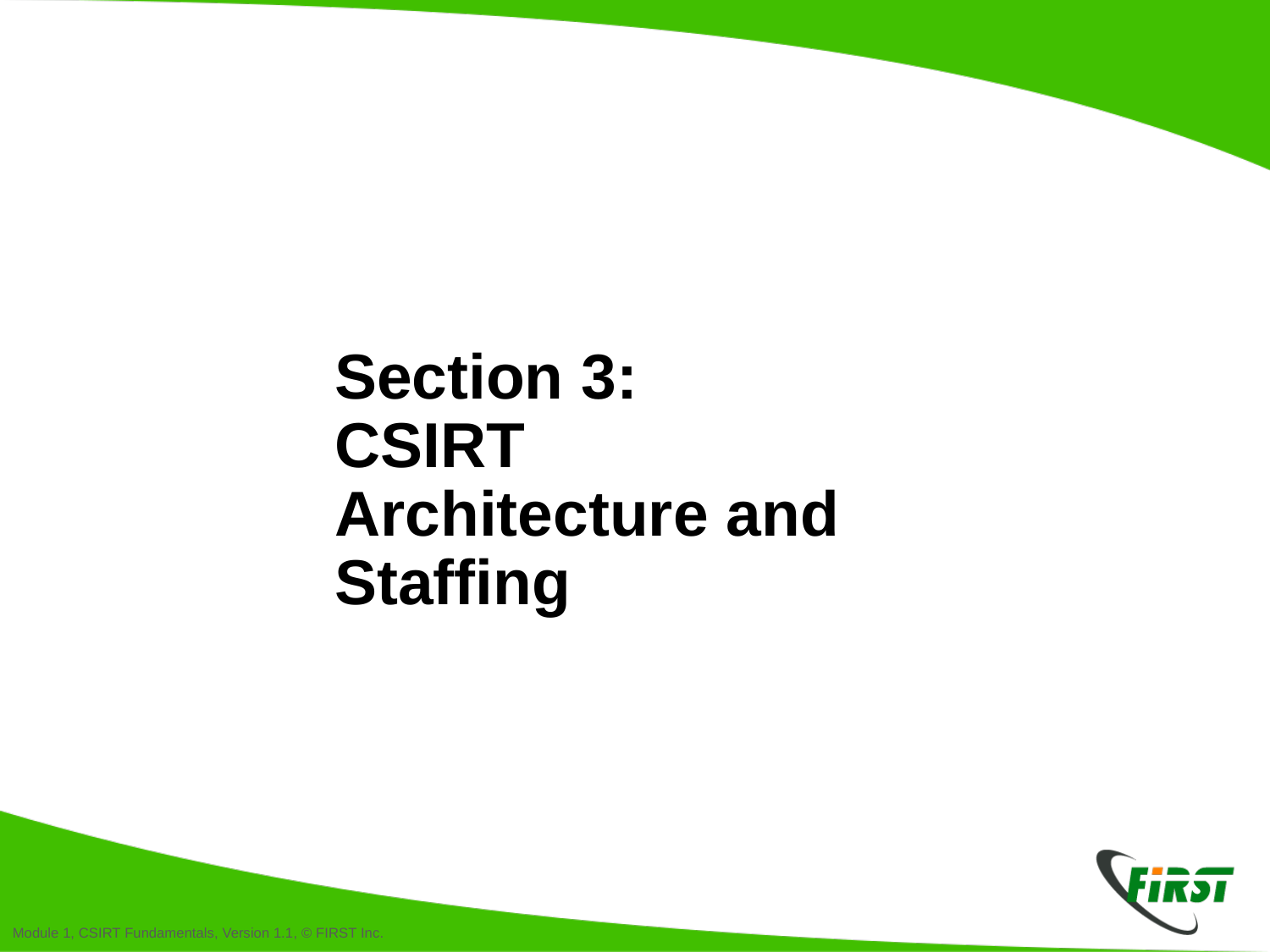

# Section 3: CSIRT Architecture and Staffing